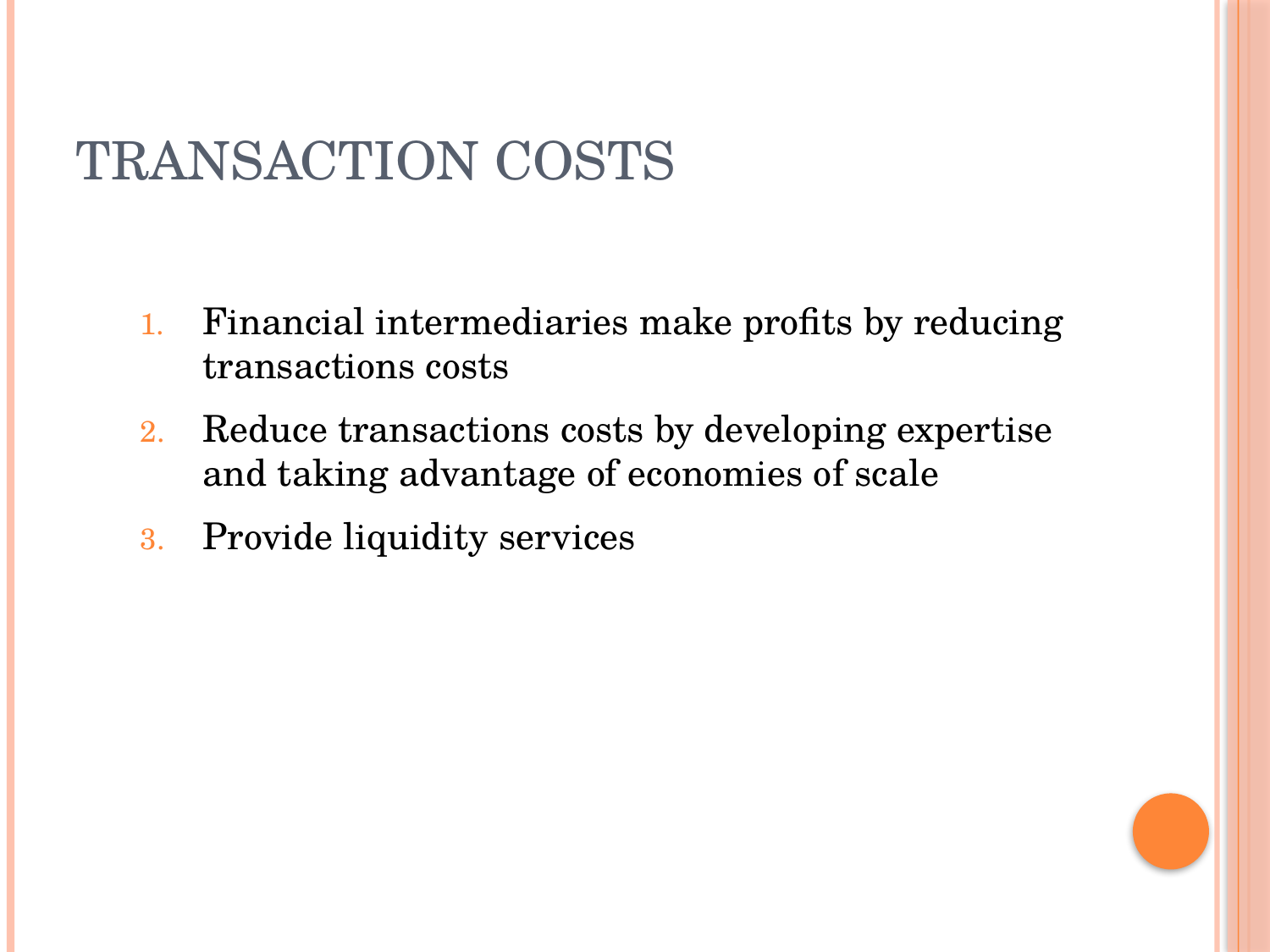

# Transaction costs

Financial intermediaries make profits by reducing transactions costs
Reduce transactions costs by developing expertise and taking advantage of economies of scale
Provide liquidity services